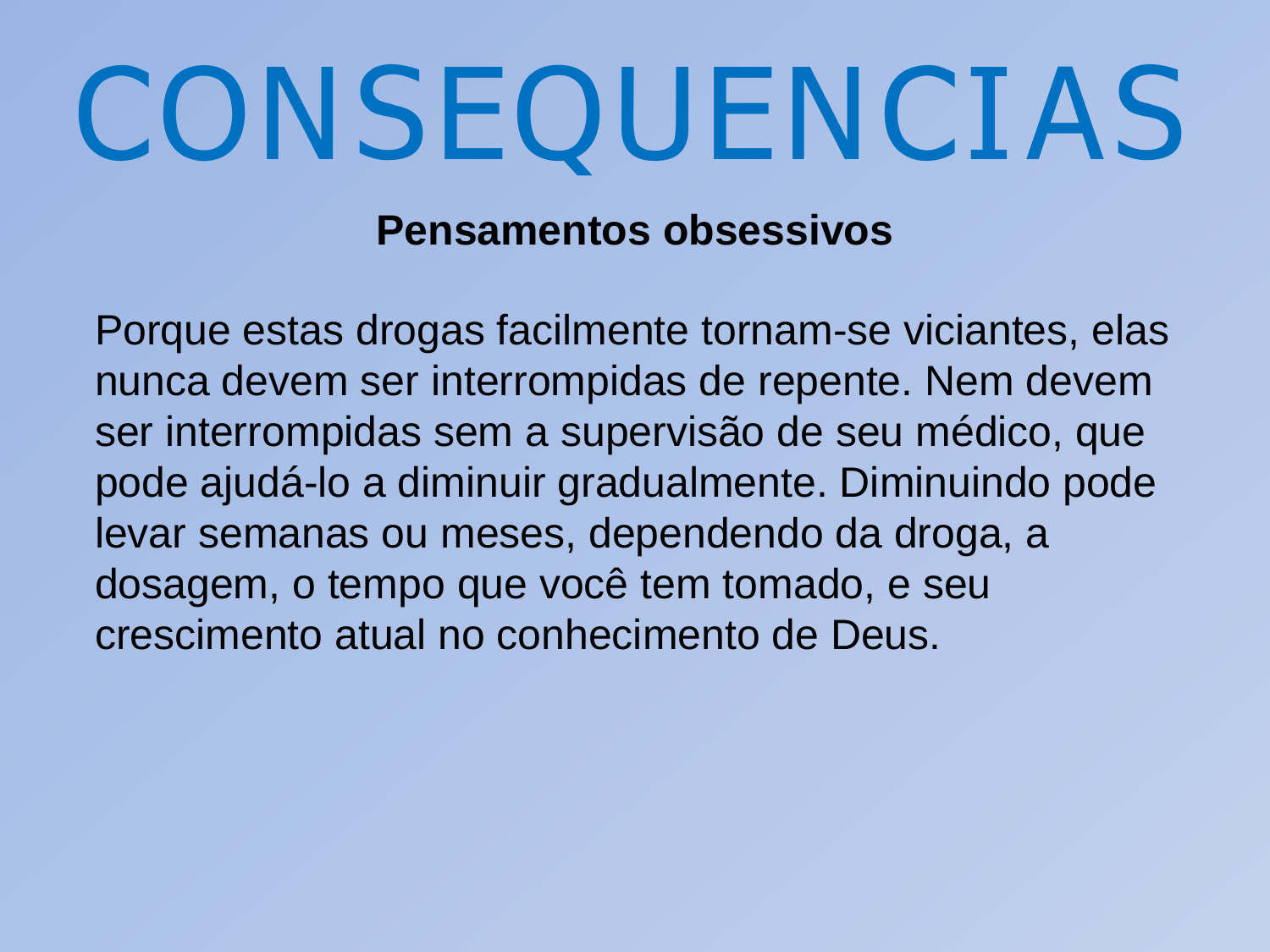

CONSEQUENCIAS

Pensamentos obsessivos

	Porque estas drogas facilmente tornam-se viciantes, elas nunca devem ser interrompidas de repente. Nem devem ser interrompidas sem a supervisão de seu médico, que pode ajudá-lo a diminuir gradualmente. Diminuindo pode levar semanas ou meses, dependendo da droga, a dosagem, o tempo que você tem tomado, e seu crescimento atual no conhecimento de Deus.